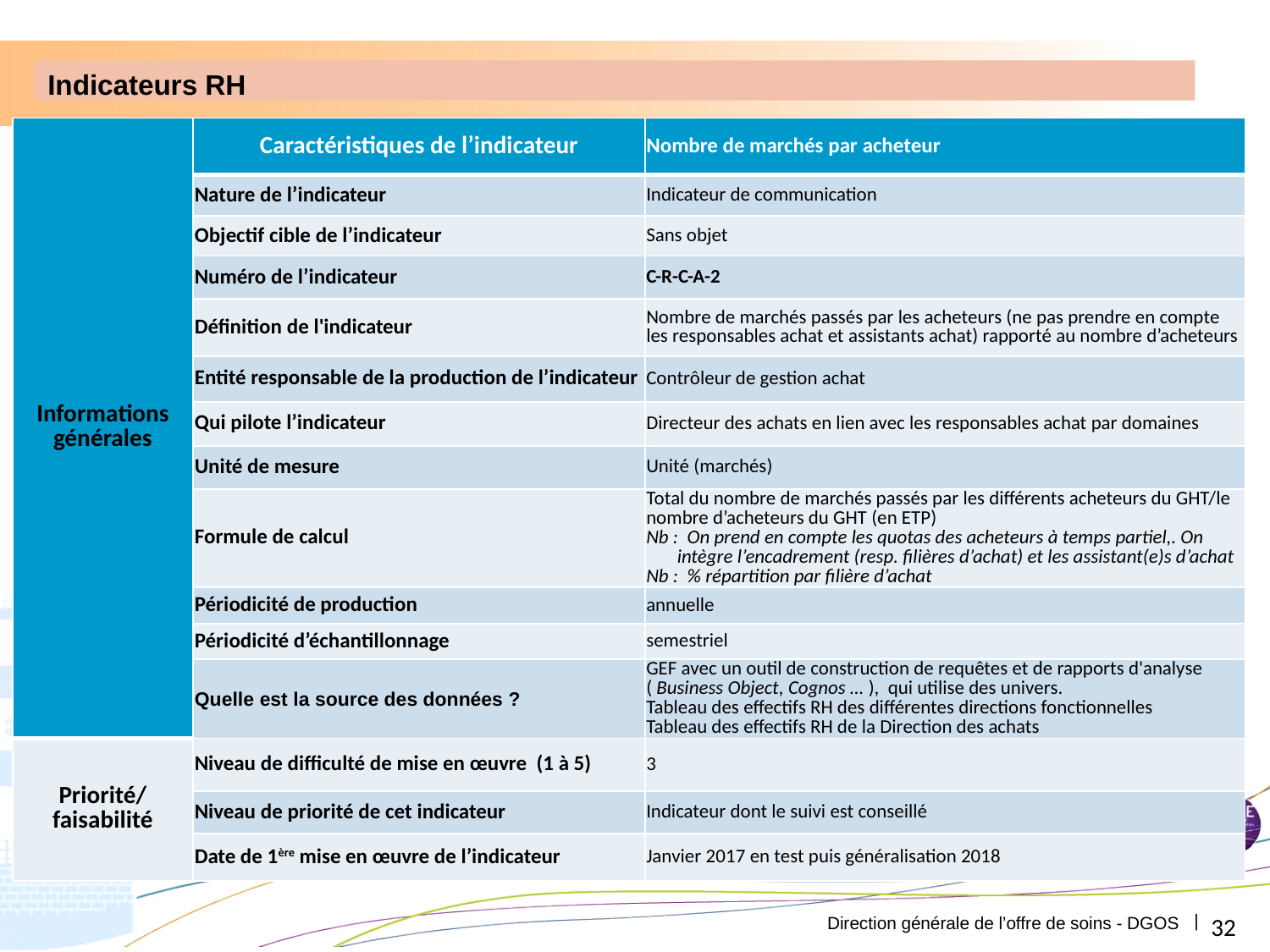

Indicateurs RH
| Informations générales | Caractéristiques de l’indicateur | Nombre de marchés par acheteur |
| --- | --- | --- |
|  | Nature de l’indicateur | Indicateur de communication |
|  | Objectif cible de l’indicateur | Sans objet |
|  | Numéro de l’indicateur | C-R-C-A-2 |
|  | Définition de l'indicateur | Nombre de marchés passés par les acheteurs (ne pas prendre en compte les responsables achat et assistants achat) rapporté au nombre d’acheteurs |
|  | Entité responsable de la production de l’indicateur | Contrôleur de gestion achat |
|  | Qui pilote l’indicateur | Directeur des achats en lien avec les responsables achat par domaines |
|  | Unité de mesure | Unité (marchés) |
|  | Formule de calcul | Total du nombre de marchés passés par les différents acheteurs du GHT/le nombre d’acheteurs du GHT (en ETP) Nb : On prend en compte les quotas des acheteurs à temps partiel,. On intègre l’encadrement (resp. filières d’achat) et les assistant(e)s d’achat Nb : % répartition par filière d’achat |
|  | Périodicité de production | annuelle |
|  | Périodicité d’échantillonnage | semestriel |
|  | Quelle est la source des données ? | GEF avec un outil de construction de requêtes et de rapports d'analyse ( Business Object, Cognos … ), qui utilise des univers. Tableau des effectifs RH des différentes directions fonctionnelles Tableau des effectifs RH de la Direction des achats |
| Priorité/ faisabilité | Niveau de difficulté de mise en œuvre (1 à 5) | 3 |
|  | Niveau de priorité de cet indicateur | Indicateur dont le suivi est conseillé |
|  | Date de 1ère mise en œuvre de l’indicateur | Janvier 2017 en test puis généralisation 2018 |
32